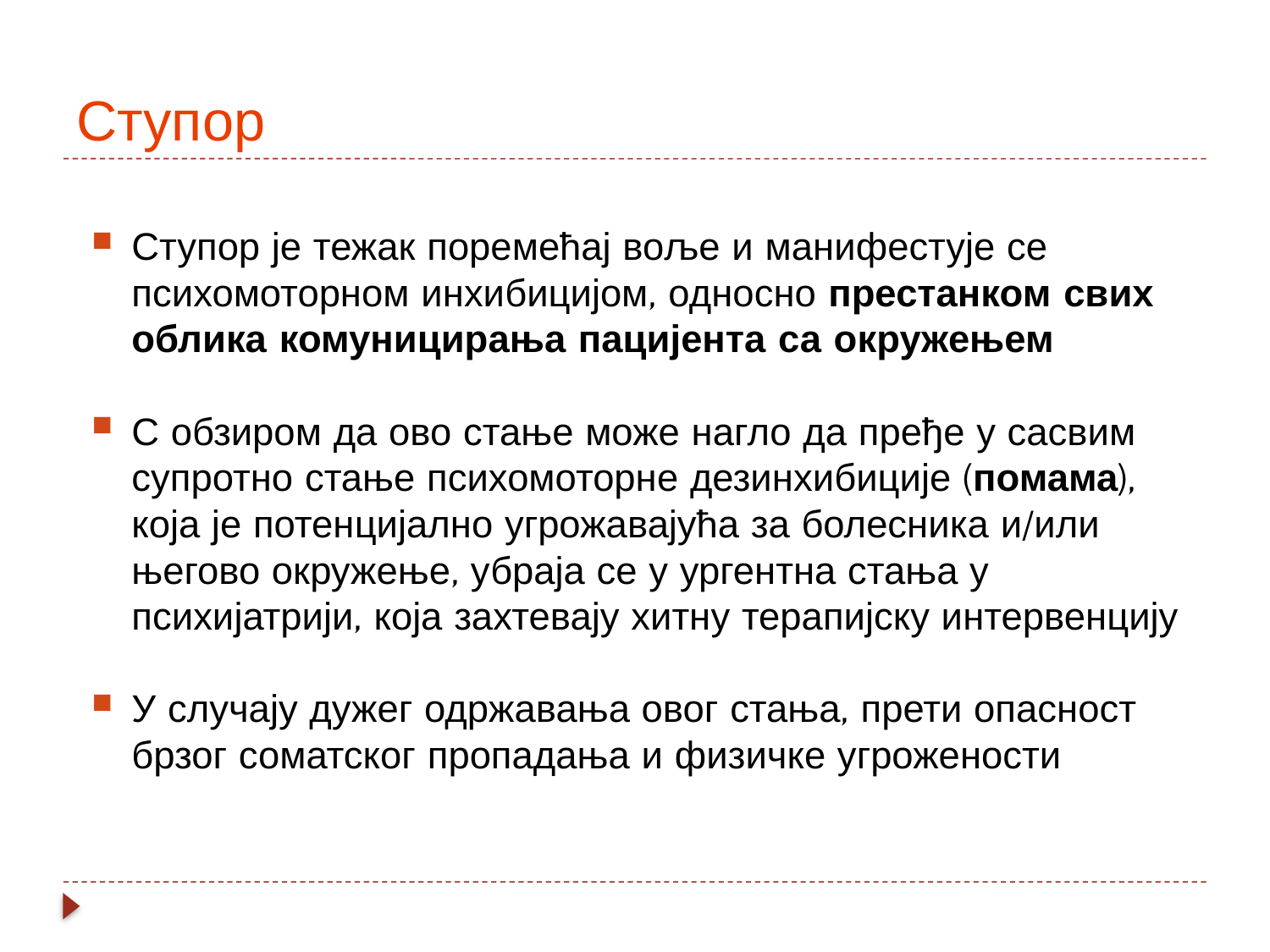

# Ступор

Ступор је тежак поремећај воље и манифестује се психомоторном инхибицијом, односно престанком свих облика комуницирања пацијента са окружењем

С обзиром да ово стање може нагло да пређе у сасвим супротно стање психомоторне дезинхибиције (помама), која је потенцијално угрожавајућа за болесника и/или његово окружење, убраја се у ургентна стања у психијатрији, која захтевају хитну терапијску интервенцију

У случају дужег одржавања овог стања, прети опасност брзог соматског пропадања и физичке угрожености